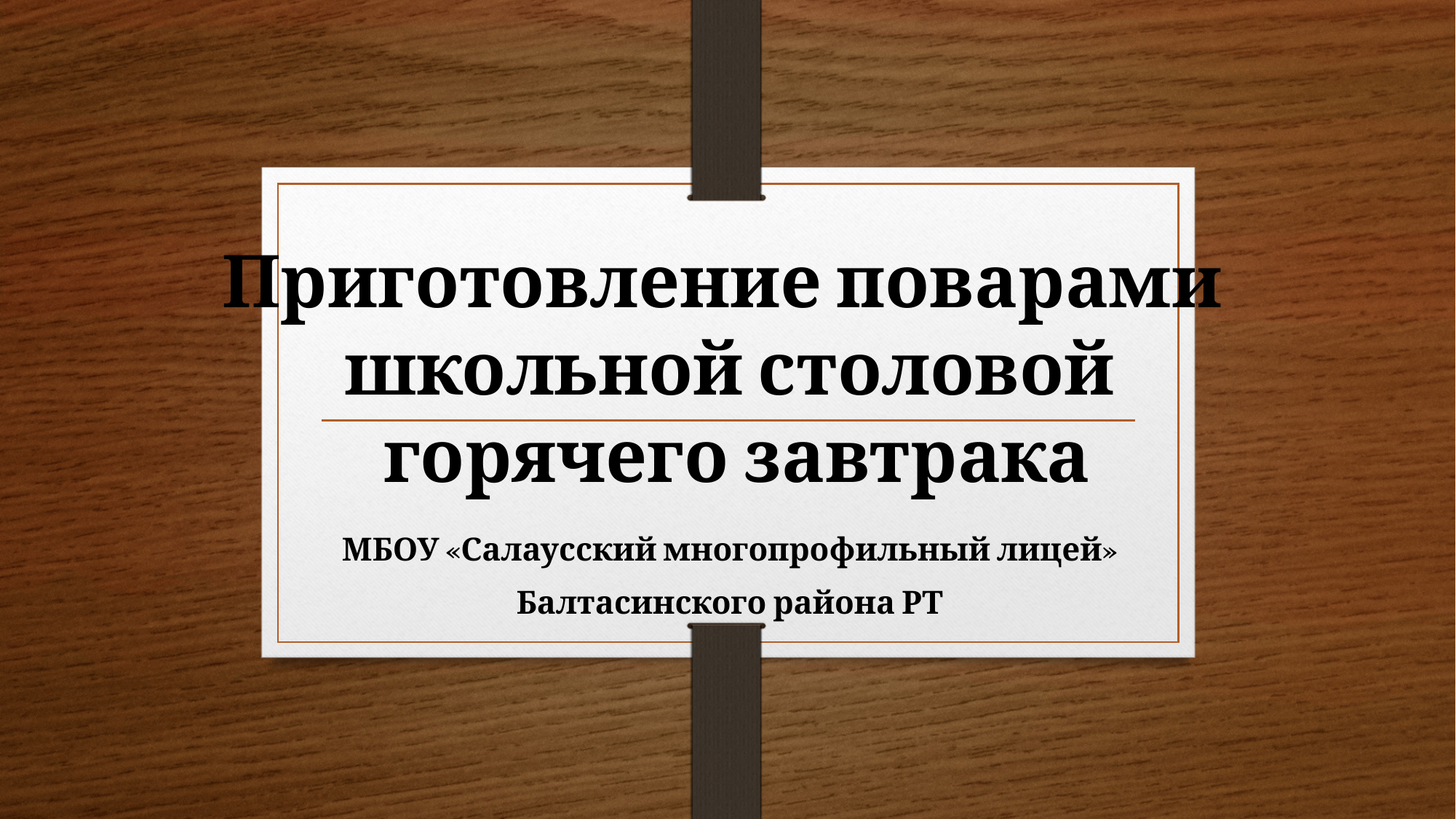

# Приготовление поварами школьной столовой горячего завтрака
 МБОУ «Салаусский многопрофильный лицей»
Балтасинского района РТ